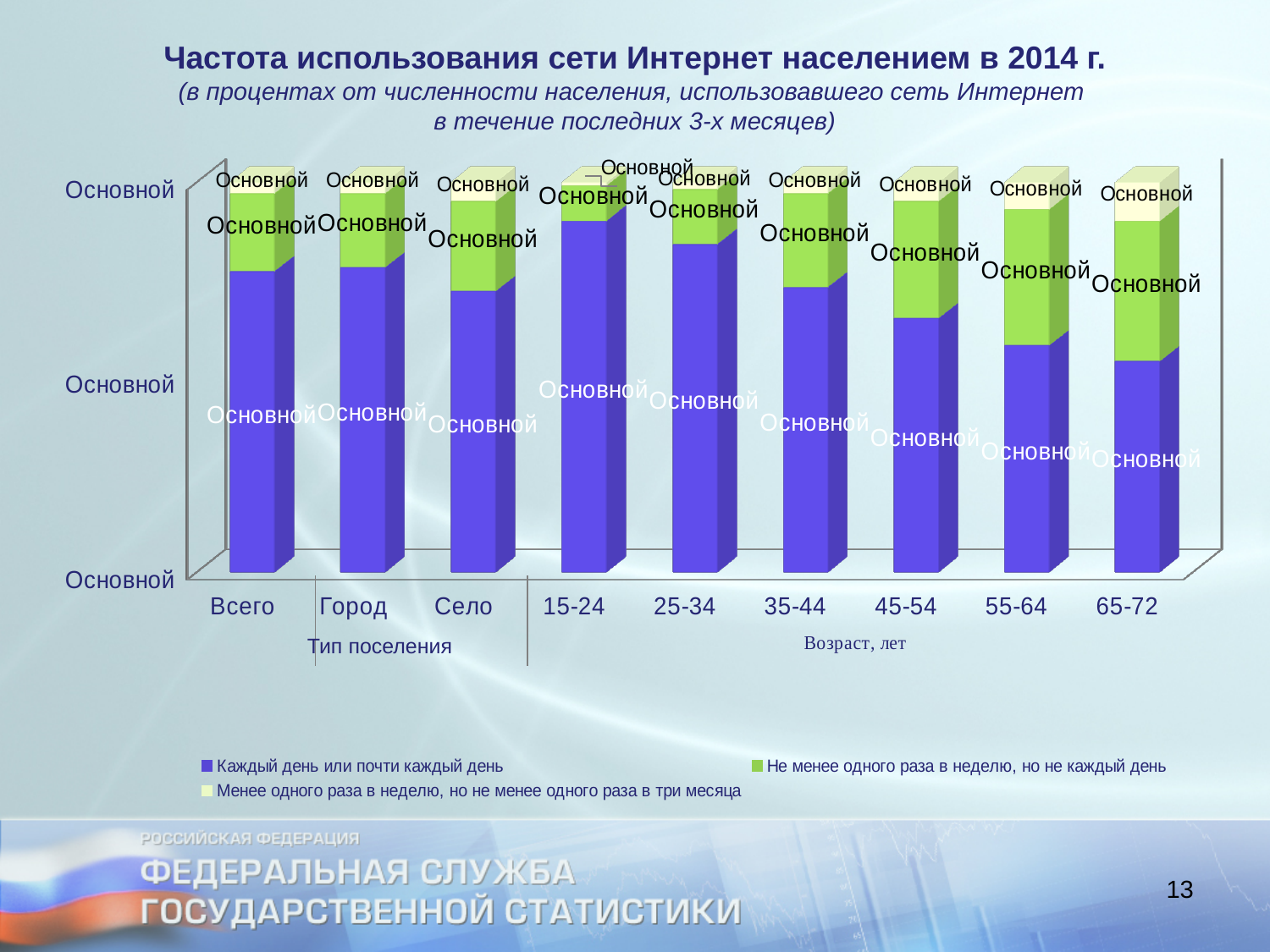

# Частота использования сети Интернет населением в 2014 г. (в процентах от численности населения, использовавшего сеть Интернет в течение последних 3-х месяцев)

[unsupported chart]

Тип поселения

13